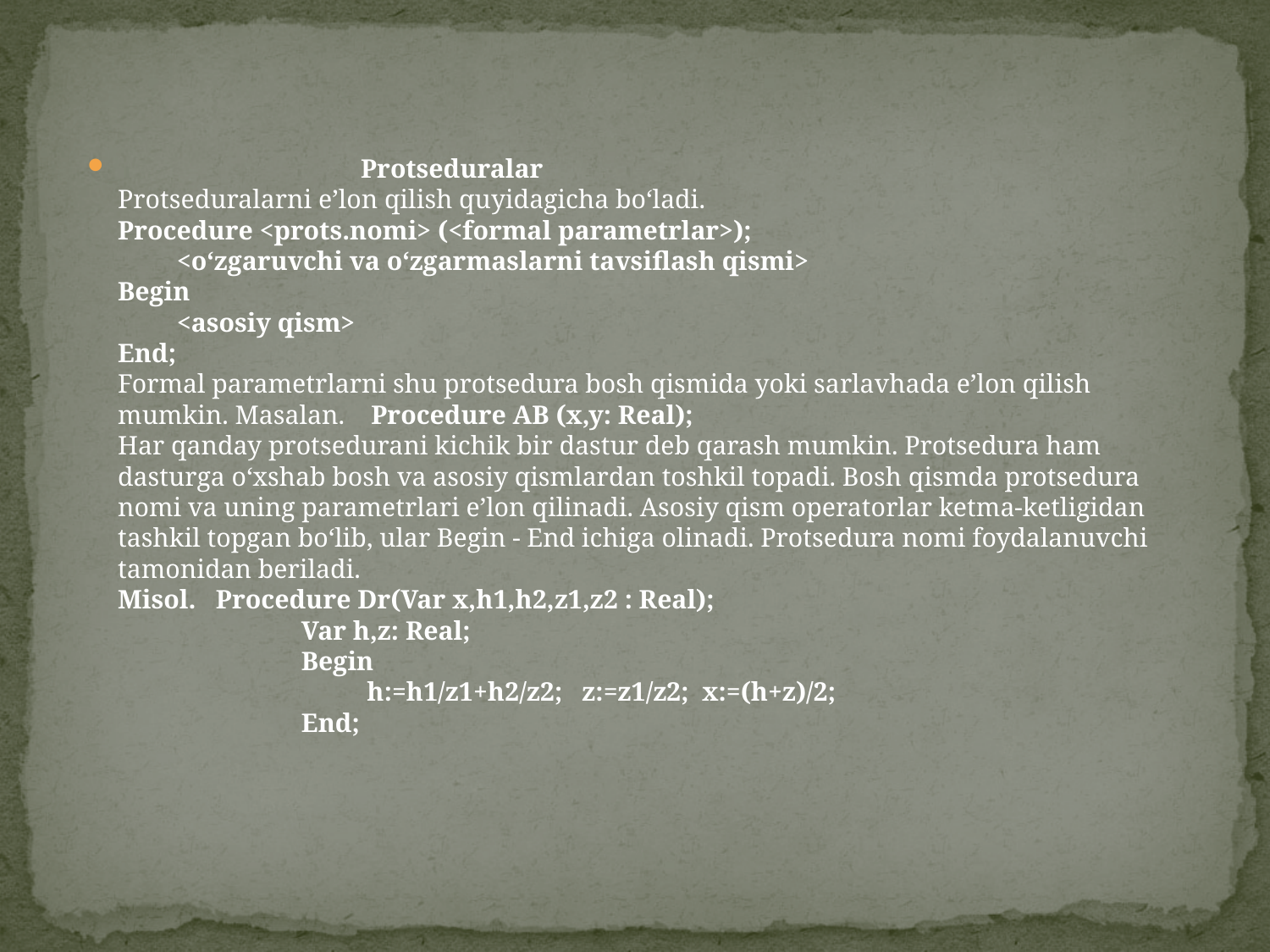

Protseduralar
Protseduralarni e’lon qilish quyidagicha bo‘ladi.
Procedure <prots.nomi> (<formal parametrlar>); 
         <o‘zgaruvchi va o‘zgarmaslarni tavsiflash qismi>
Begin
         <asosiy qism>
End;
Formal parametrlarni shu protsedura bosh qismida yoki sarlavhada e’lon qilish mumkin. Masalan.    Procedure AB (x,y: Real);
Har qanday protsedurani kichik bir dastur deb qarash mumkin. Protsedura ham dasturga o‘xshab bosh va asosiy qismlardan toshkil topadi. Bosh qismda protsedura nomi va uning parametrlari e’lon qilinadi. Asosiy qism operatorlar ketma-ketligidan tashkil topgan bo‘lib, ular Begin - End ichiga olinadi. Protsedura nomi foydalanuvchi tamonidan beriladi.
Misol.   Procedure Dr(Var x,h1,h2,z1,z2 : Real); 
                            Var h,z: Real;
                            Begin
                                      h:=h1/z1+h2/z2;   z:=z1/z2;  x:=(h+z)/2;
                            End;